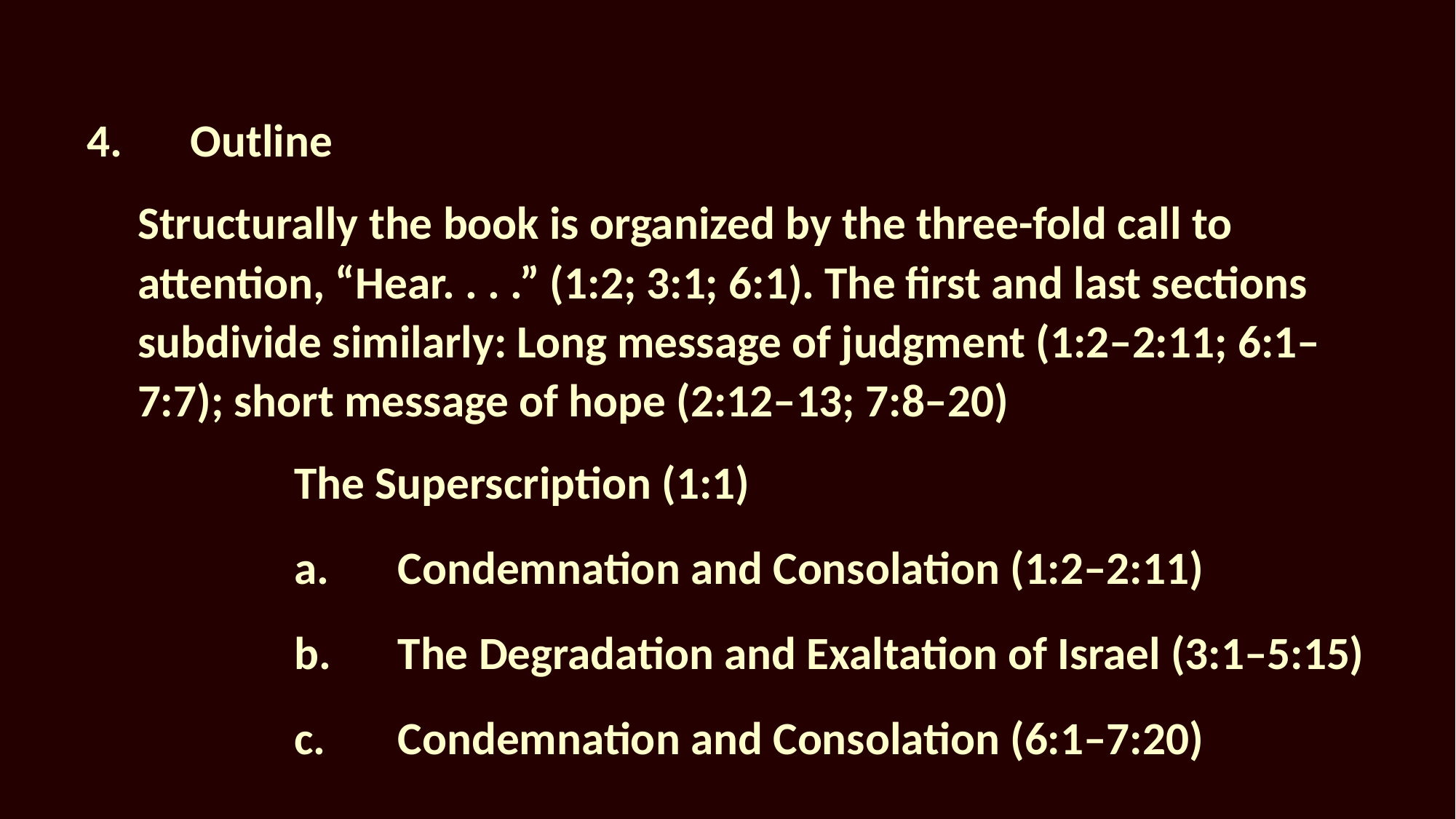

4.	Outline
		Structurally the book is organized by the three-fold call to attention, “Hear. . . .” (1:2; 3:1; 6:1). The first and last sections subdivide similarly: Long message of judgment (1:2–2:11; 6:1–7:7); short message of hope (2:12–13; 7:8–20)
		The Superscription (1:1)
		a.	Condemnation and Consolation (1:2–2:11)
		b.	The Degradation and Exaltation of Israel (3:1–5:15)
		c.	Condemnation and Consolation (6:1–7:20)